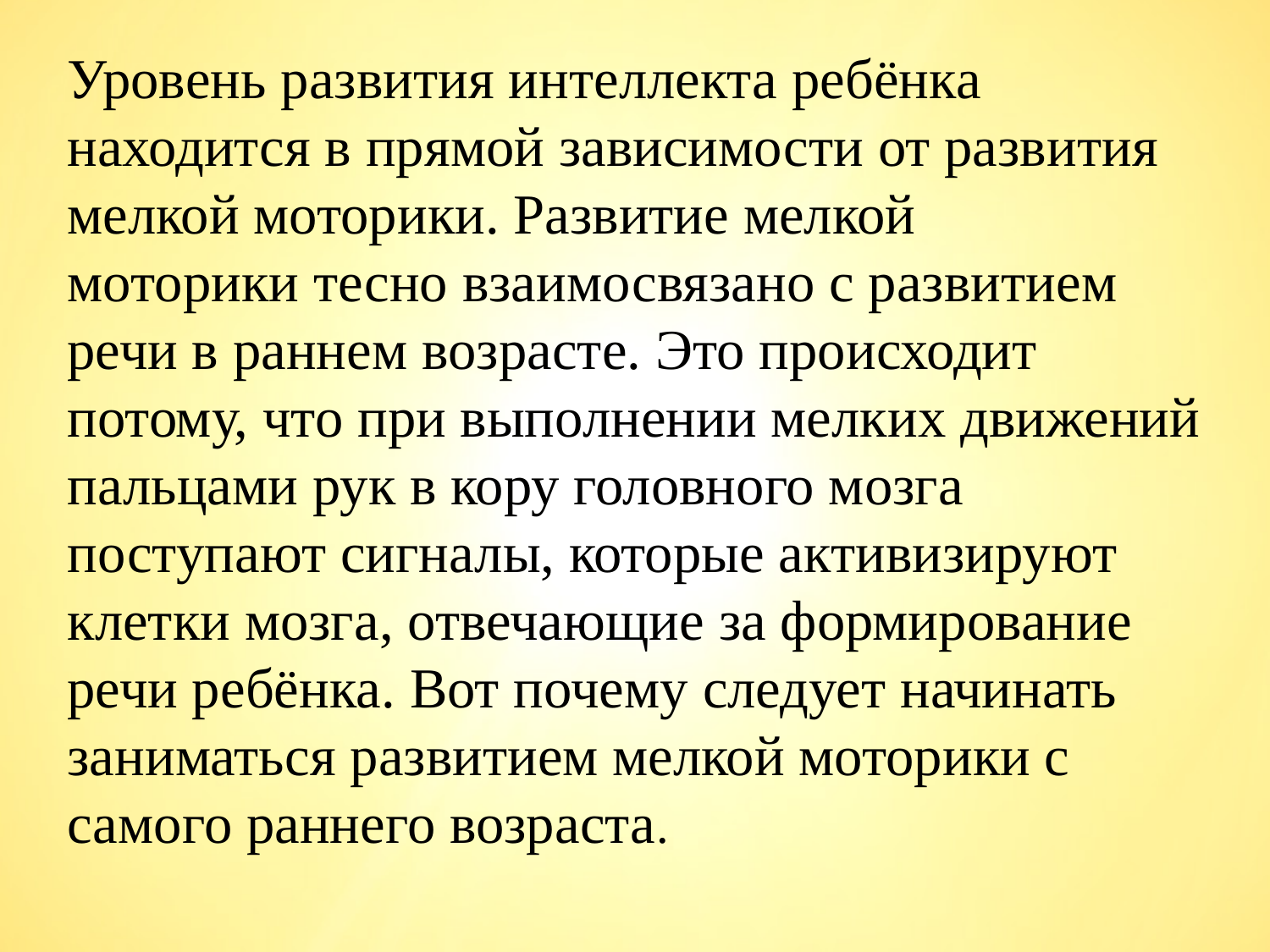

Уровень развития интеллекта ребёнка находится в прямой зависимости от развития мелкой моторики. Развитие мелкой моторики тесно взаимосвязано с развитием речи в раннем возрасте. Это происходит потому, что при выполнении мелких движений пальцами рук в кору головного мозга поступают сигналы, которые активизируют клетки мозга, отвечающие за формирование речи ребёнка. Вот почему следует начинать заниматься развитием мелкой моторики с самого раннего возраста.